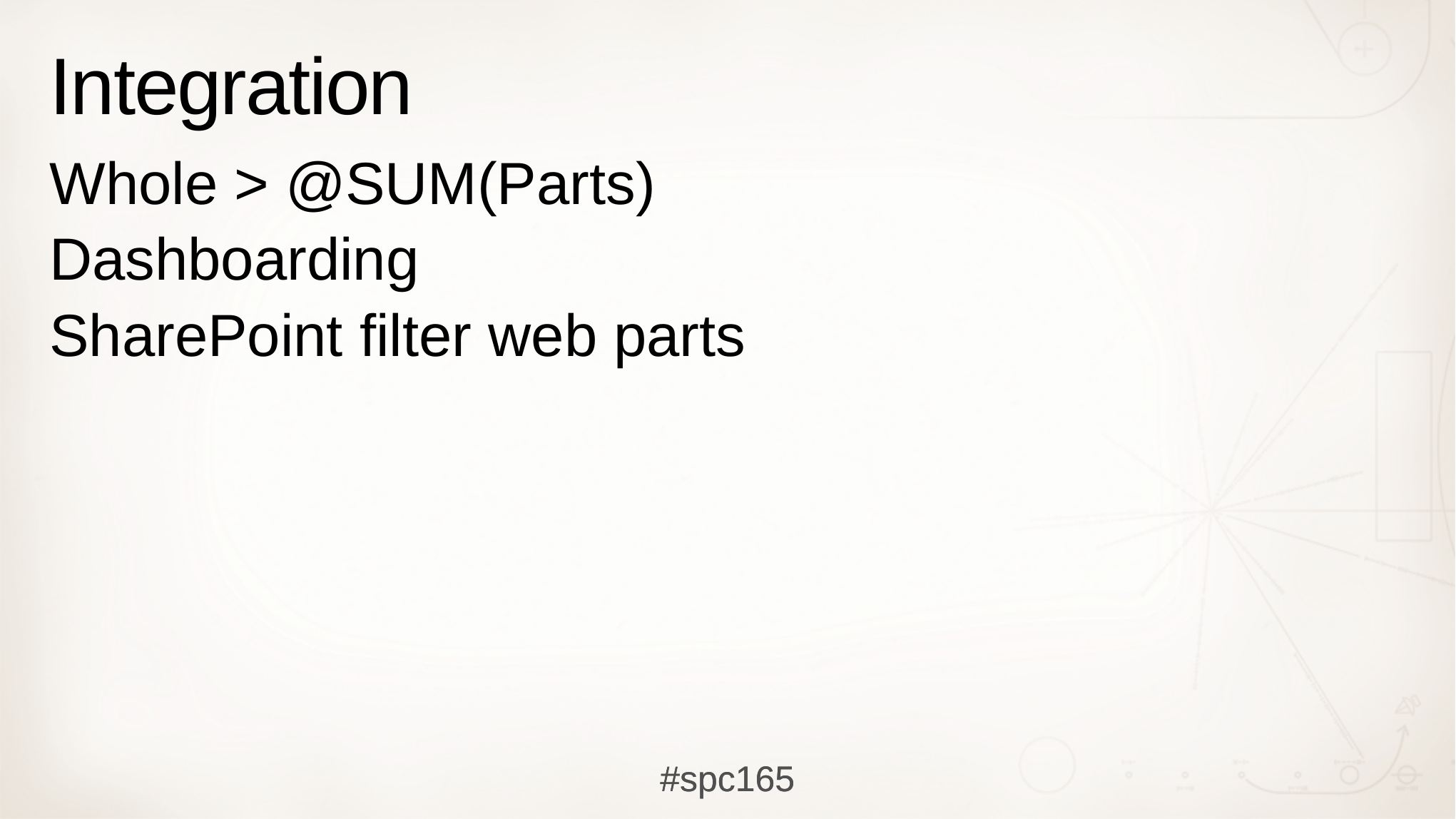

# Integration
Whole > @SUM(Parts)
Dashboarding
SharePoint filter web parts